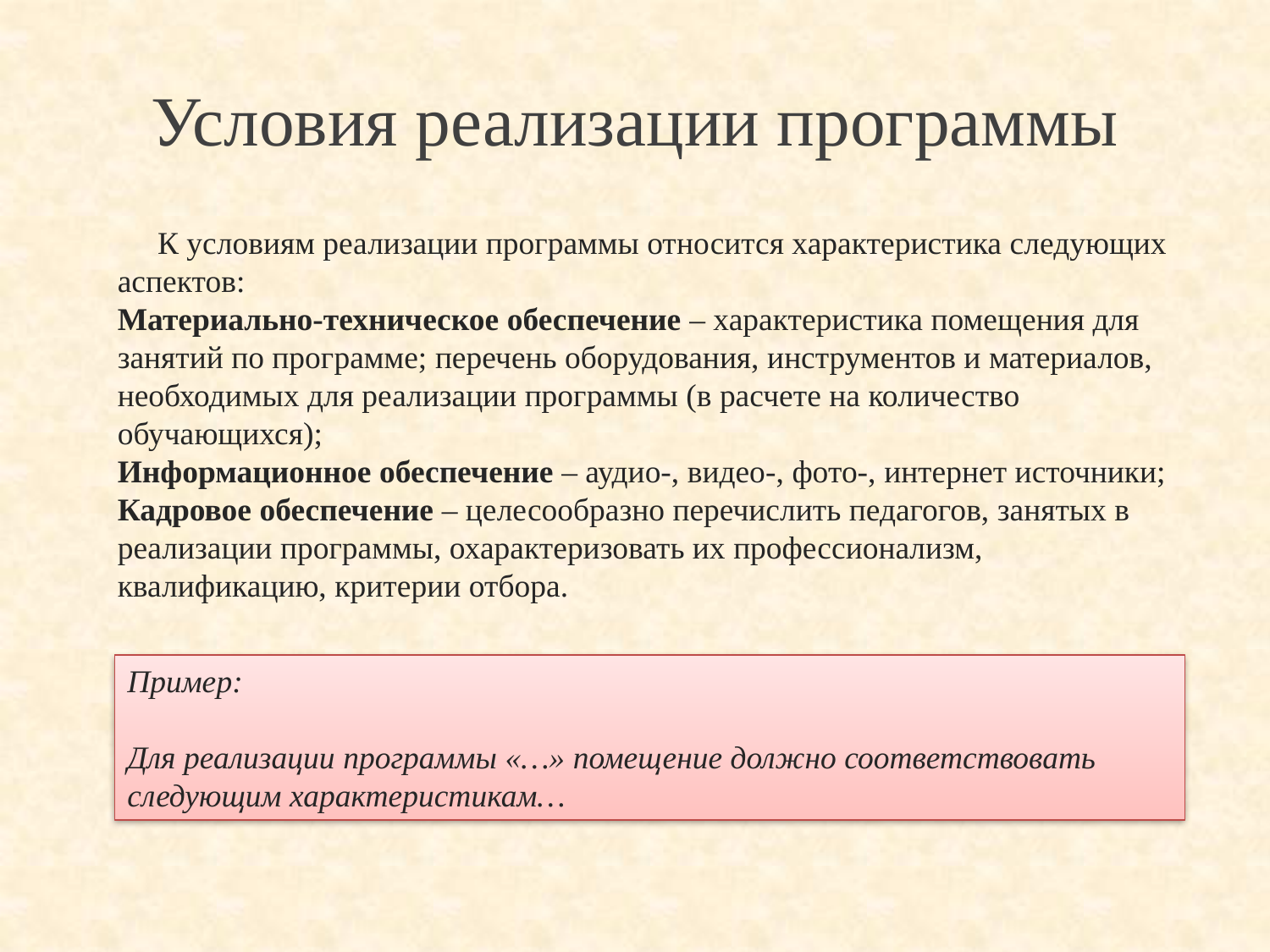

# Условия реализации программы
     К условиям реализации программы относится характеристика следующих аспектов:
Материально-техническое обеспечение – характеристика помещения для занятий по программе; перечень оборудования, инструментов и материалов, необходимых для реализации программы (в расчете на количество обучающихся);
Информационное обеспечение – аудио-, видео-, фото-, интернет источники;
Кадровое обеспечение – целесообразно перечислить педагогов, занятых в реализации программы, охарактеризовать их профессионализм, квалификацию, критерии отбора.

Пример:

Для реализации программы «…» помещение должно соответствовать следующим характеристикам…